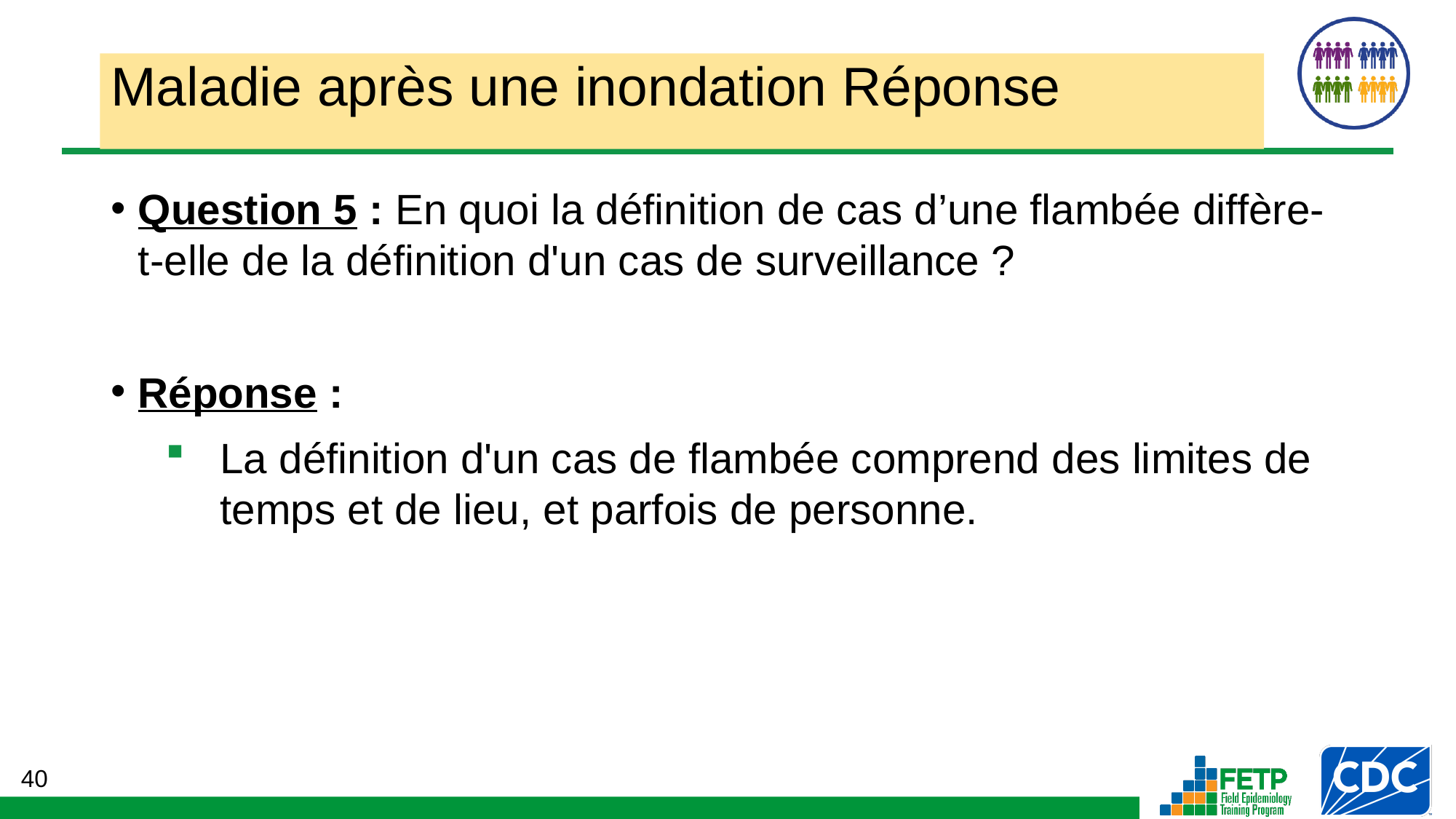

# Maladie après une inondation Réponse
Question 5 : En quoi la définition de cas d’une flambée diffère-t-elle de la définition d'un cas de surveillance ?

Réponse :
La définition d'un cas de flambée comprend des limites de temps et de lieu, et parfois de personne.